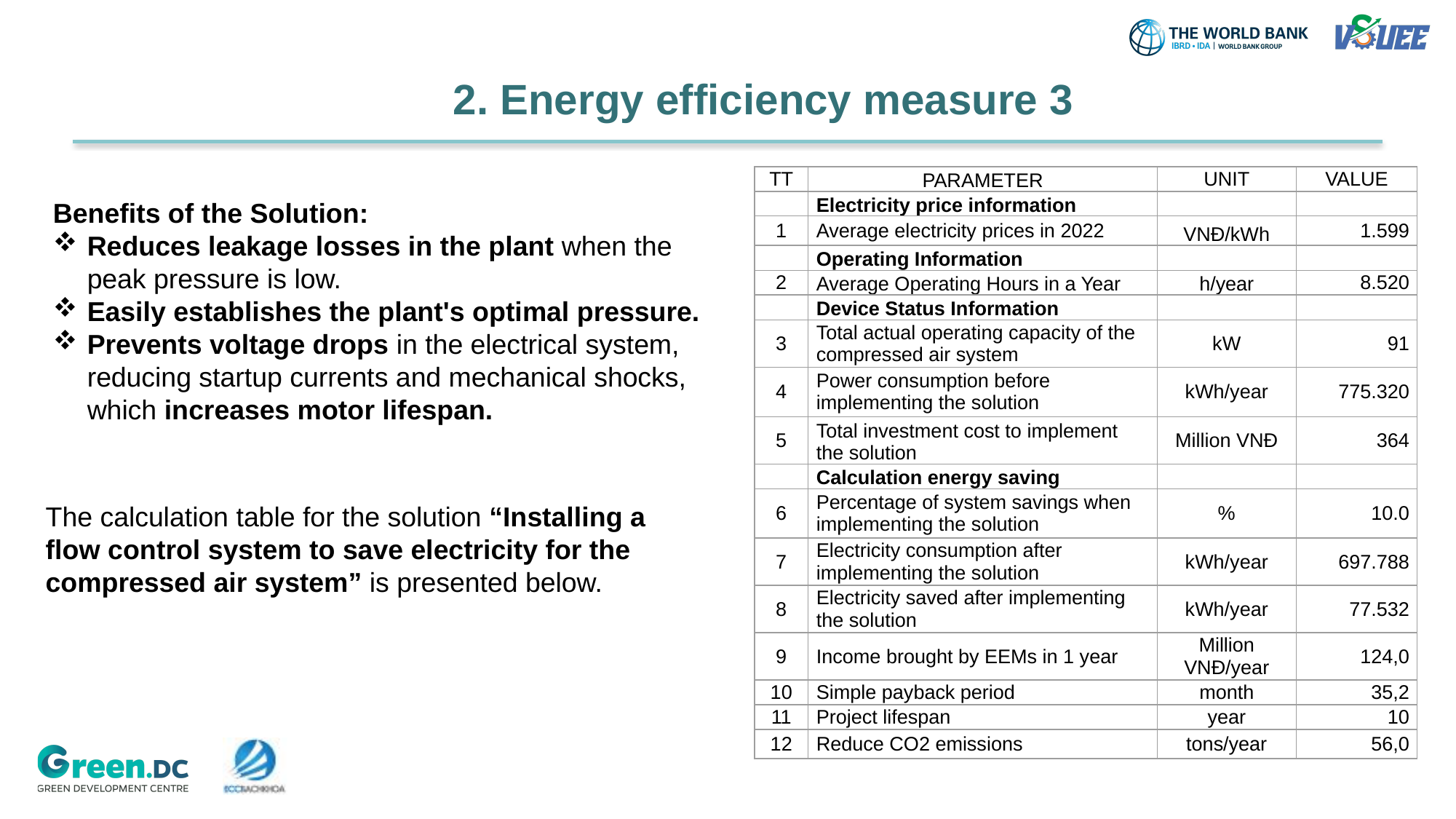

2. Energy efficiency measure 3
| TT | PARAMETER | UNIT | VALUE |
| --- | --- | --- | --- |
|  | Electricity price information |  |  |
| 1 | Average electricity prices in 2022 | VNĐ/kWh | 1.599 |
|  | Operating Information |  |  |
| 2 | Average Operating Hours in a Year | h/year | 8.520 |
|  | Device Status Information |  |  |
| 3 | Total actual operating capacity of the compressed air system | kW | 91 |
| 4 | Power consumption before implementing the solution | kWh/year | 775.320 |
| 5 | Total investment cost to implement the solution | Million VNĐ | 364 |
|  | Calculation energy saving |  |  |
| 6 | Percentage of system savings when implementing the solution | % | 10.0 |
| 7 | Electricity consumption after implementing the solution | kWh/year | 697.788 |
| 8 | Electricity saved after implementing the solution | kWh/year | 77.532 |
| 9 | Income brought by EEMs in 1 year | Million VNĐ/year | 124,0 |
| 10 | Simple payback period | month | 35,2 |
| 11 | Project lifespan | year | 10 |
| 12 | Reduce CO2 emissions | tons/year | 56,0 |
Benefits of the Solution:
Reduces leakage losses in the plant when the peak pressure is low.
Easily establishes the plant's optimal pressure.
Prevents voltage drops in the electrical system, reducing startup currents and mechanical shocks, which increases motor lifespan.
The calculation table for the solution “Installing a flow control system to save electricity for the compressed air system” is presented below.